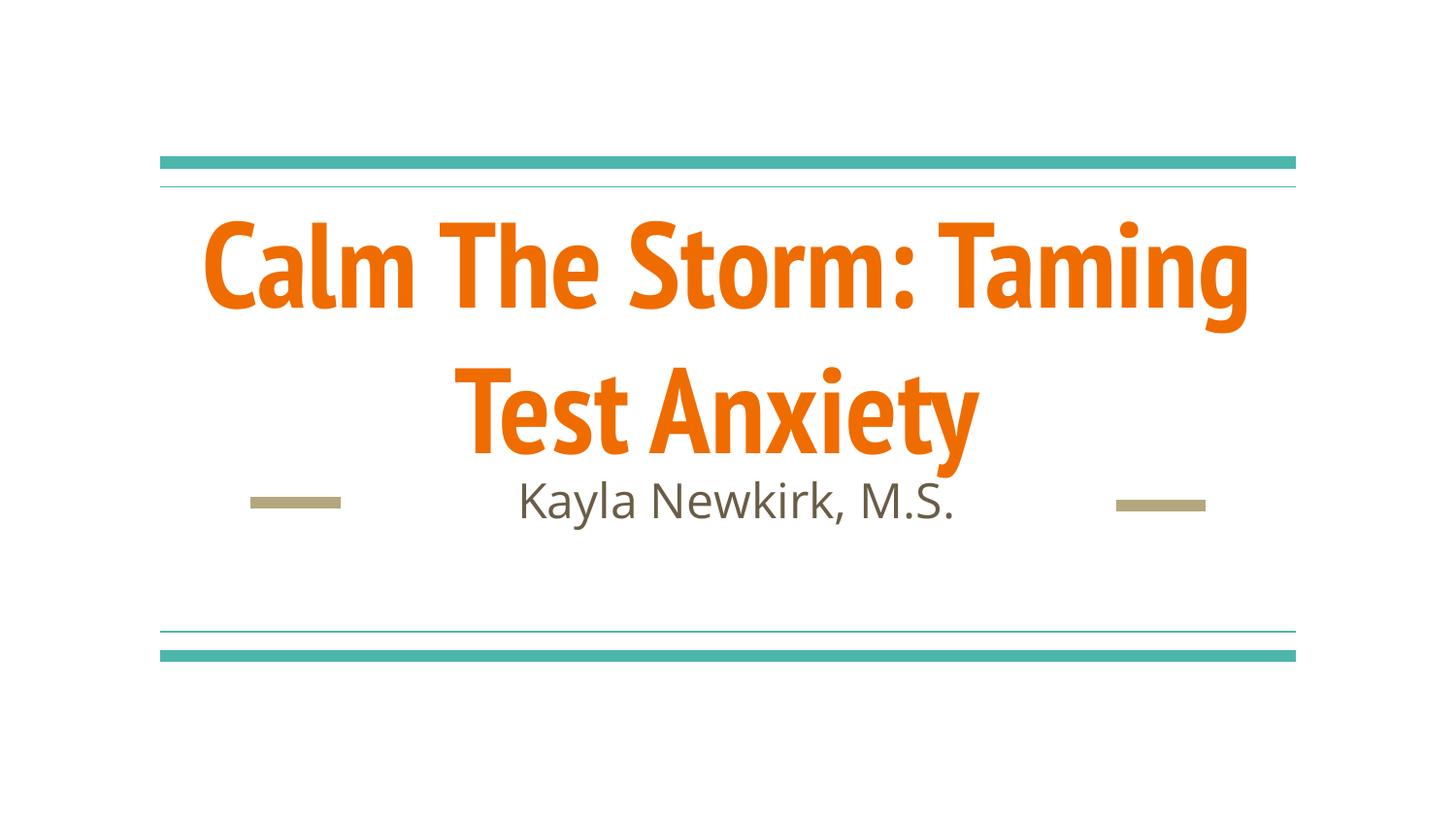

# Calm The Storm: Taming Test Anxiety
Kayla Newkirk, M.S.